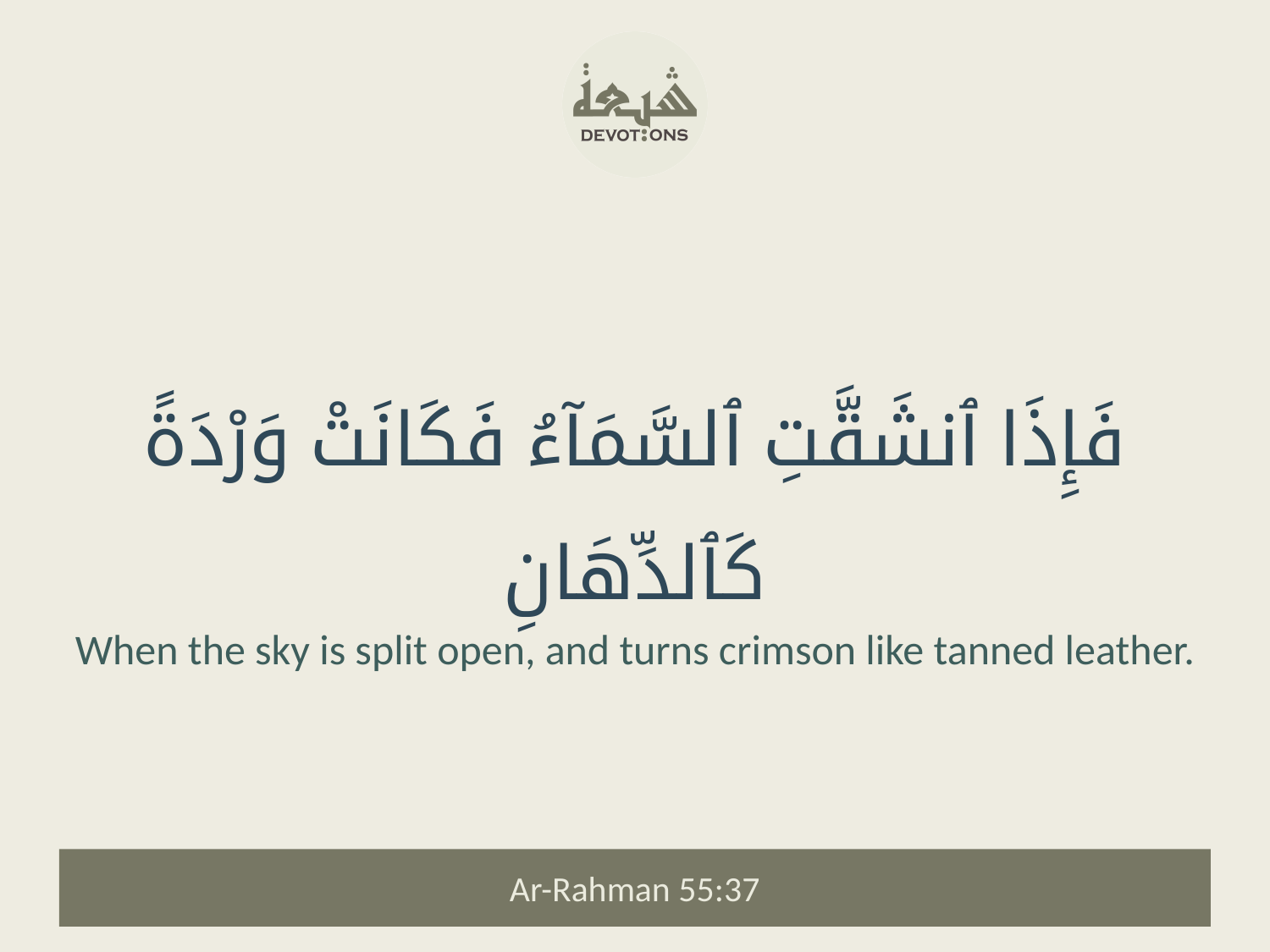

فَإِذَا ٱنشَقَّتِ ٱلسَّمَآءُ فَكَانَتْ وَرْدَةً كَٱلدِّهَانِ
When the sky is split open, and turns crimson like tanned leather.
Ar-Rahman 55:37